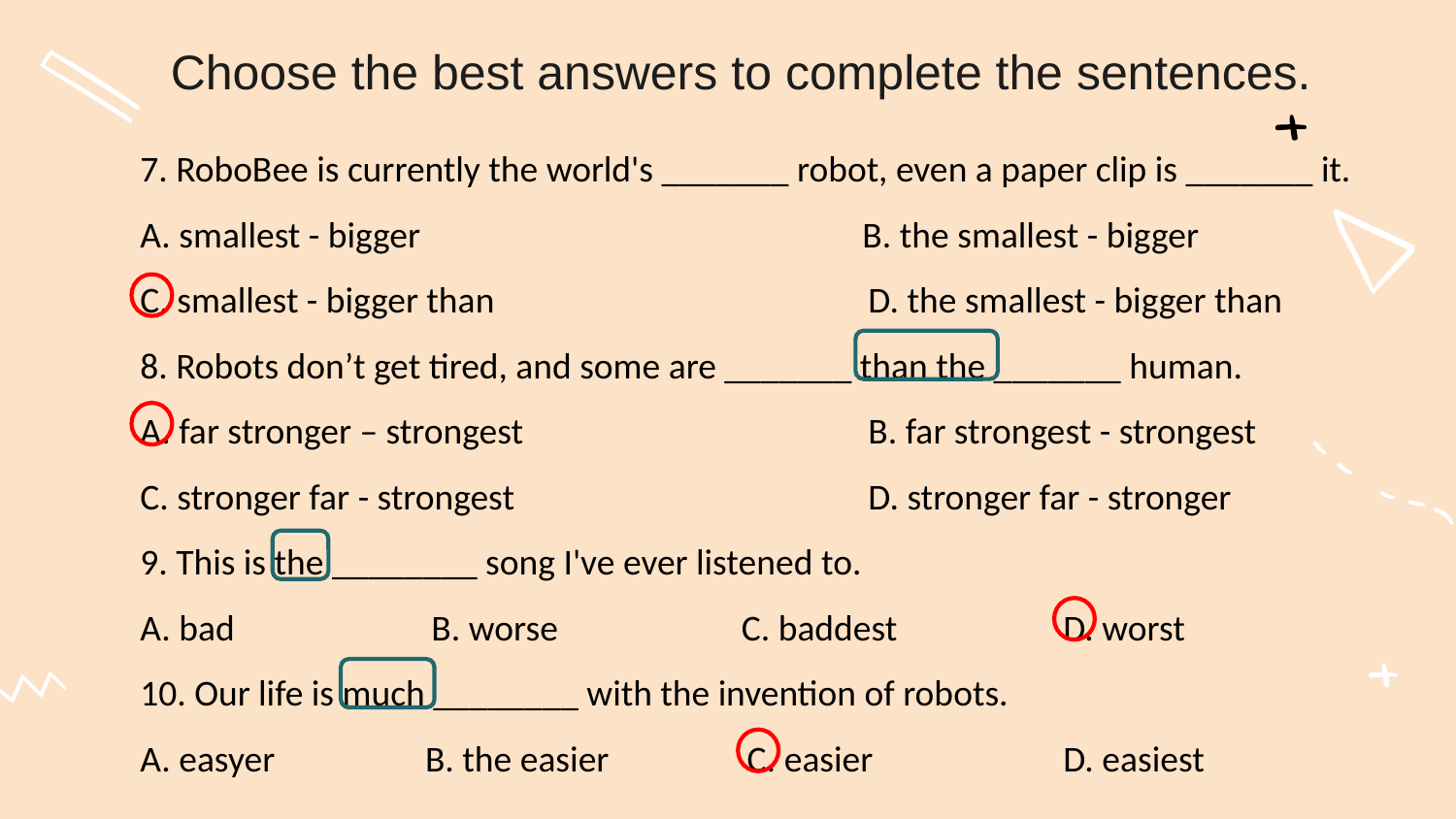

Choose the best answers to complete the sentences.
7. RoboBee is currently the world's _______ robot, even a paper clip is _______ it.
A. smallest - bigger			                 B. the smallest - bigger
C. smallest - bigger than			D. the smallest - bigger than
8. Robots don’t get tired, and some are _______ than the _______ human.
A. far stronger – strongest			B. far strongest - strongest
C. stronger far - strongest			D. stronger far - stronger
9. This is the ________ song I've ever listened to.
A. bad 		B. worse 	                    C. baddest 	      D. worst
10. Our life is much ________ with the invention of robots.
A. easyer 	                B. the easier 	   C. easier 	      D. easiest